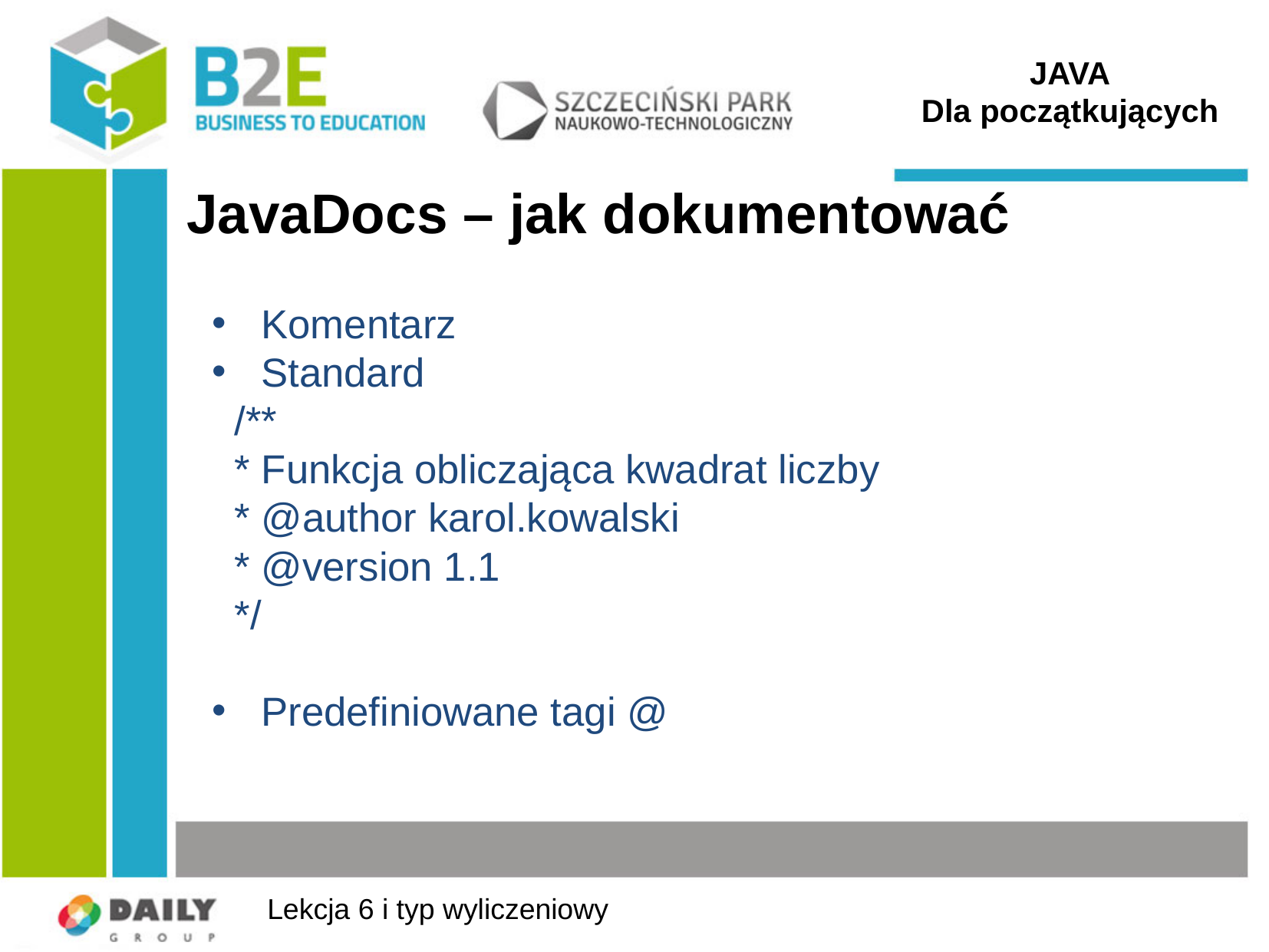

JAVA
Dla początkujących
# JavaDocs – jak dokumentować
Komentarz
Standard
/**
* Funkcja obliczająca kwadrat liczby
* @author karol.kowalski
* @version 1.1
*/

Predefiniowane tagi @

Lekcja 6 i typ wyliczeniowy